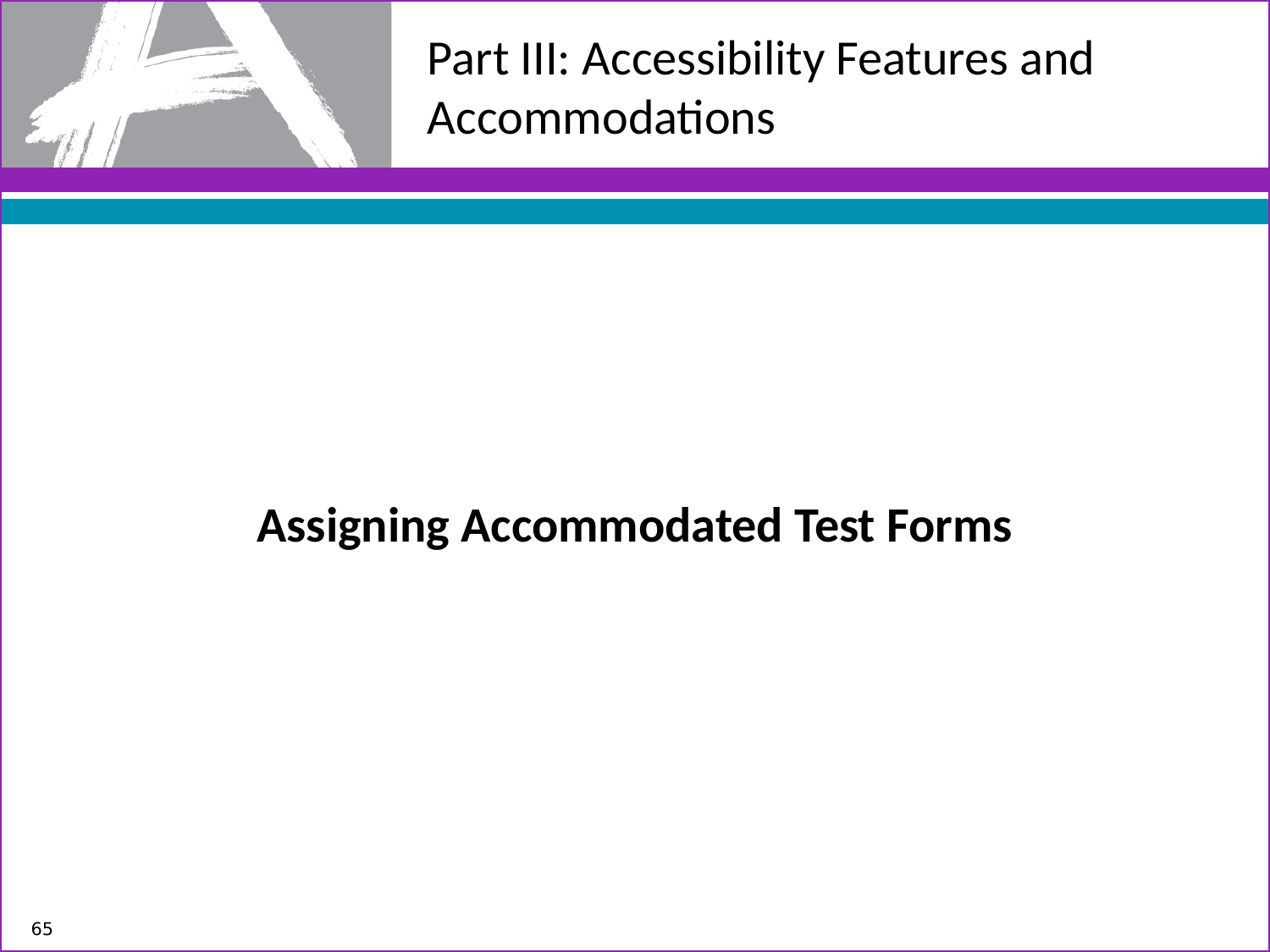

# Part III: Accessibility Features and Accommodations
Assigning Accommodated Test Forms
65